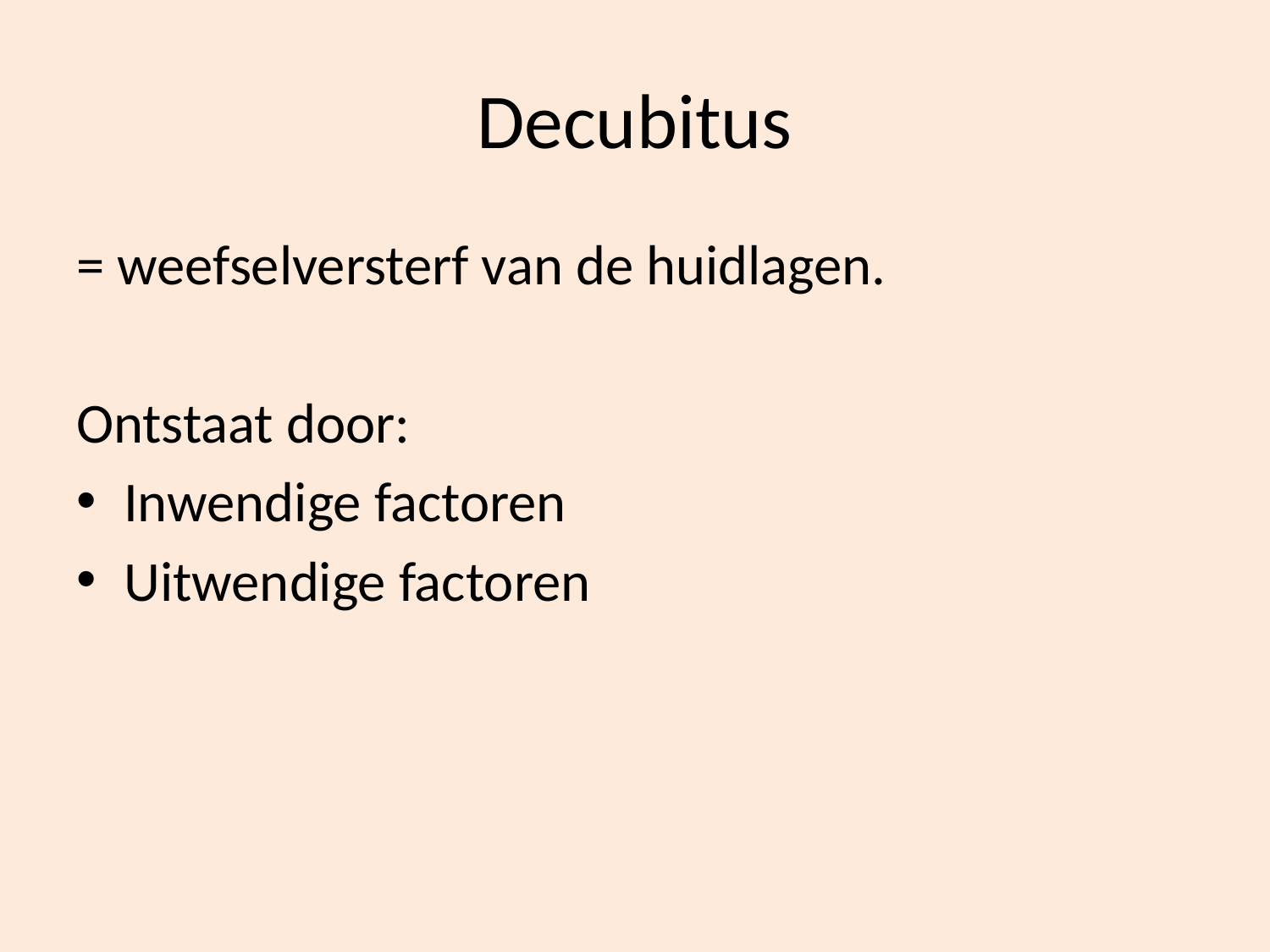

# Decubitus
= weefselversterf van de huidlagen.

Ontstaat door:
Inwendige factoren
Uitwendige factoren